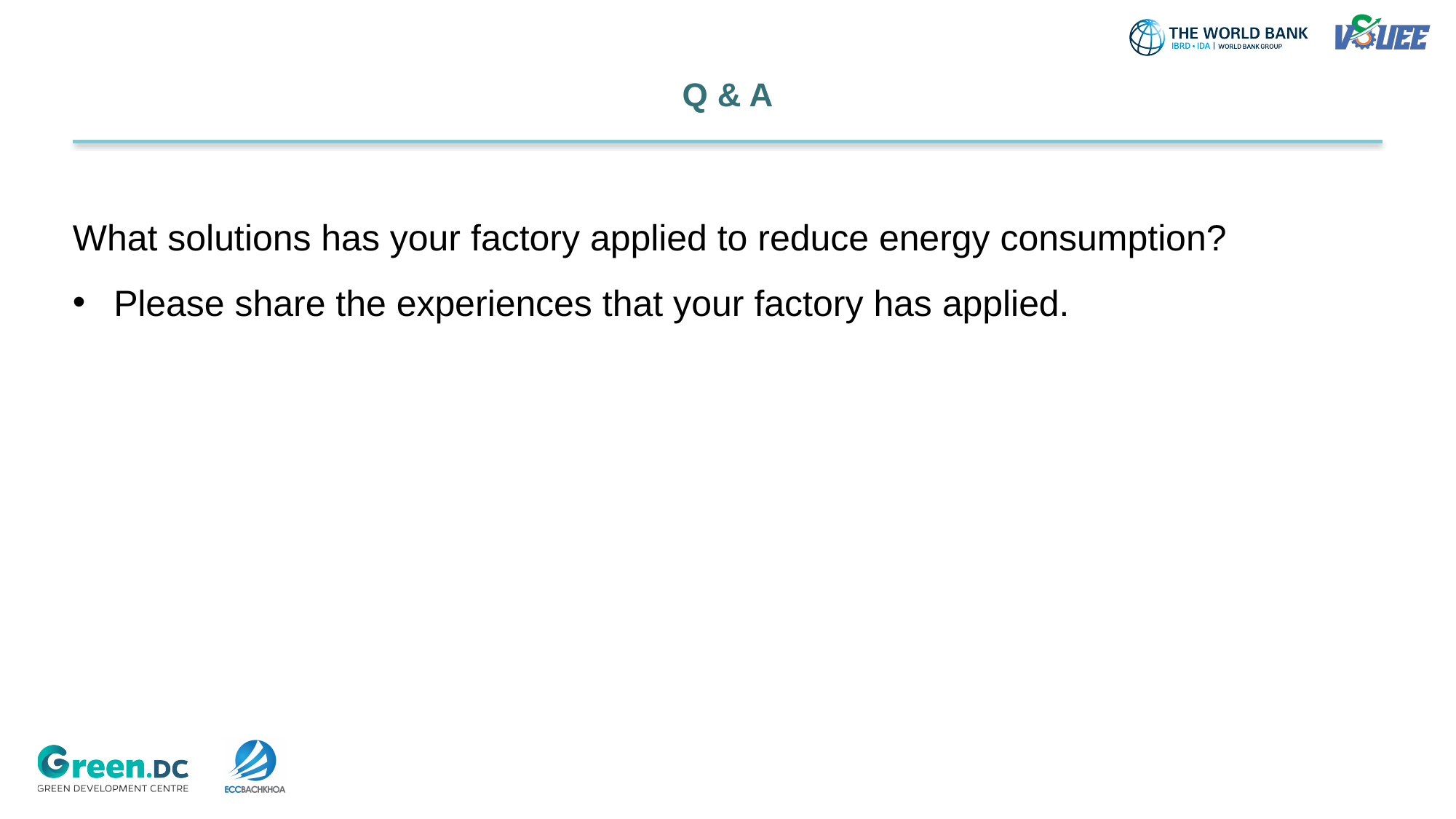

# Q & A
What solutions has your factory applied to reduce energy consumption?
Please share the experiences that your factory has applied.